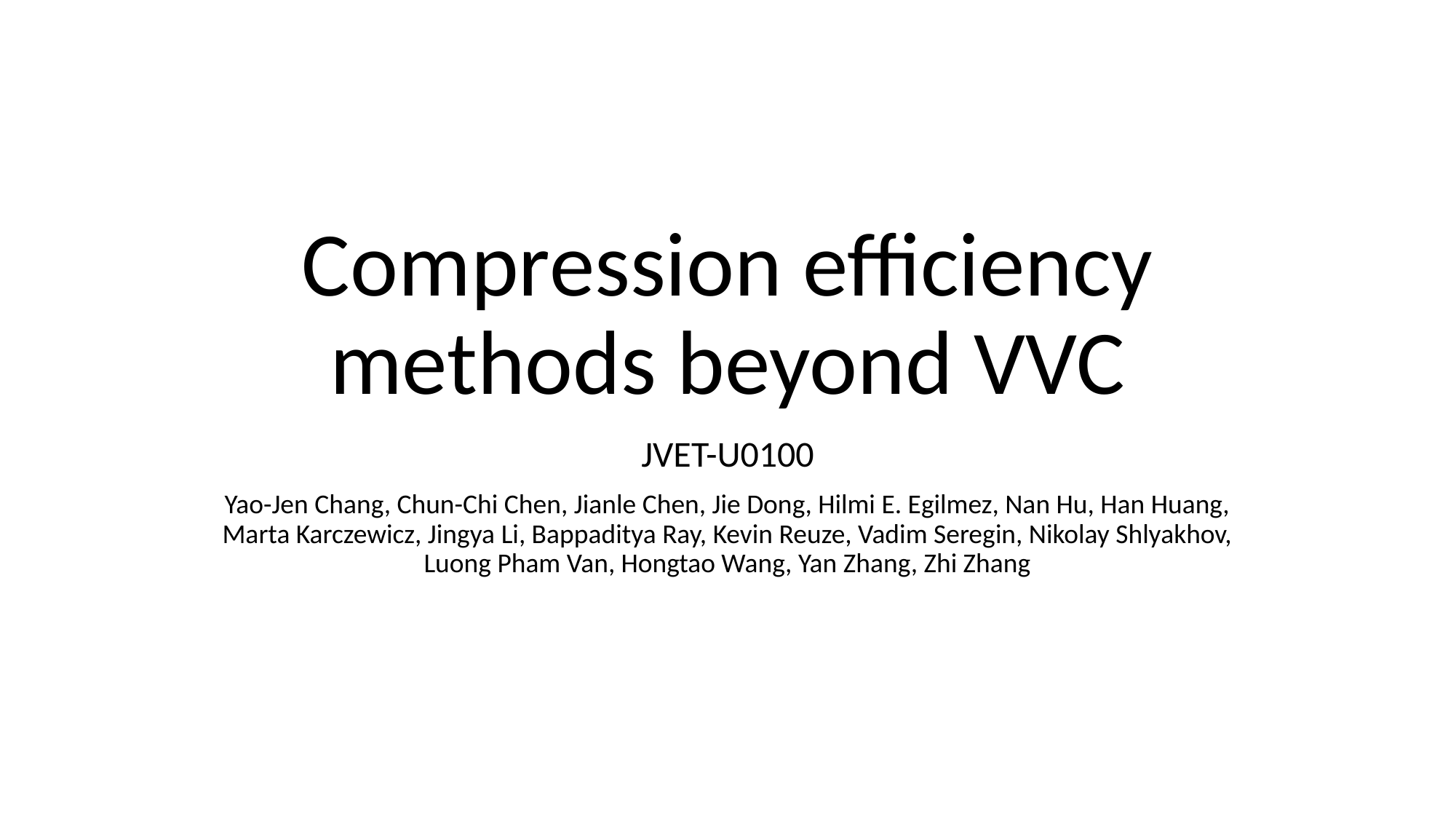

# Compression efficiency methods beyond VVC
JVET-U0100
Yao-Jen Chang, Chun-Chi Chen, Jianle Chen, Jie Dong, Hilmi E. Egilmez, Nan Hu, Han Huang, Marta Karczewicz, Jingya Li, Bappaditya Ray, Kevin Reuze, Vadim Seregin, Nikolay Shlyakhov, Luong Pham Van, Hongtao Wang, Yan Zhang, Zhi Zhang